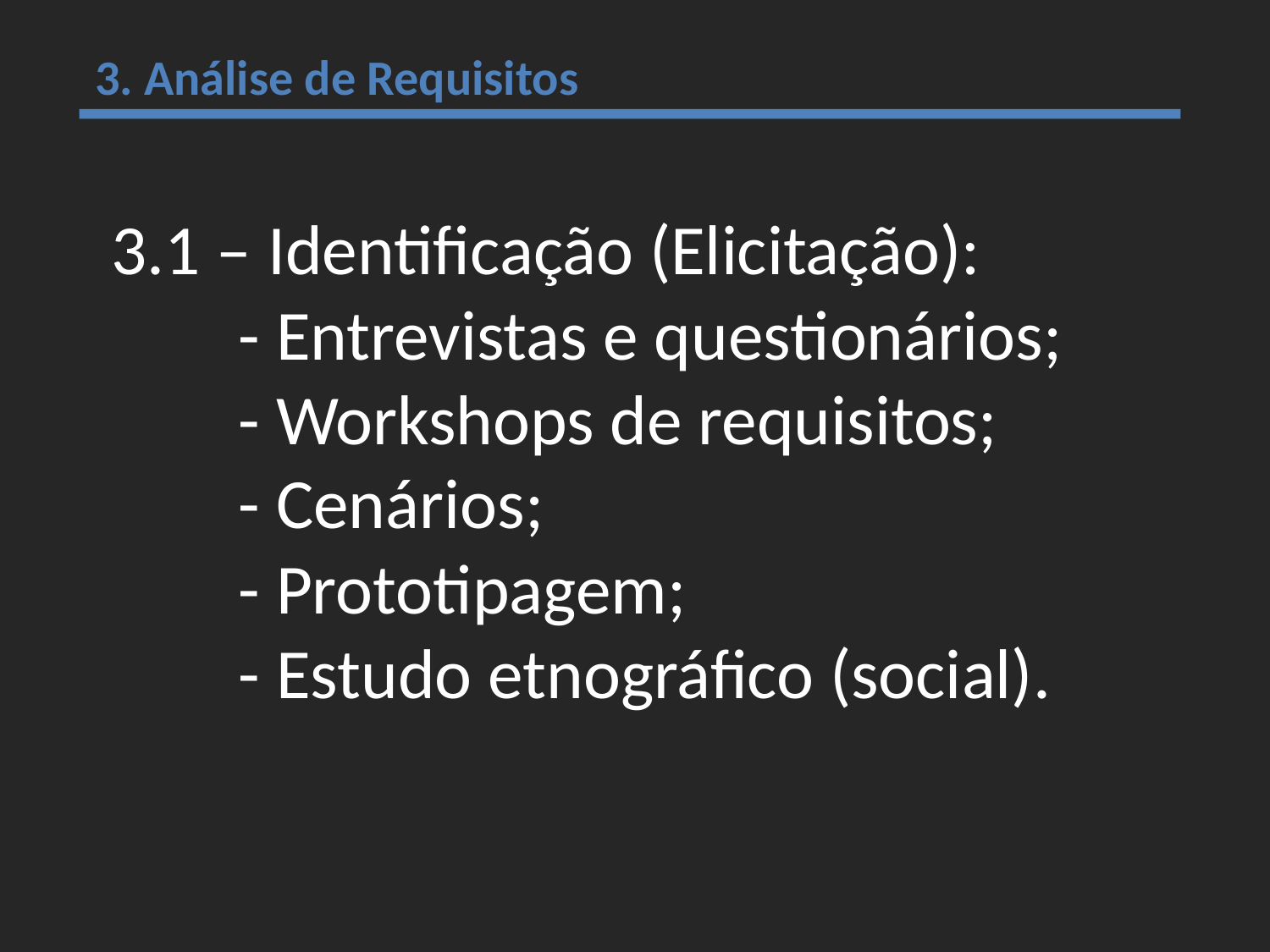

3. Análise de Requisitos

3.1 – Identificação (Elicitação):
	- Entrevistas e questionários;
	- Workshops de requisitos;
	- Cenários;
	- Prototipagem;
	- Estudo etnográfico (social).